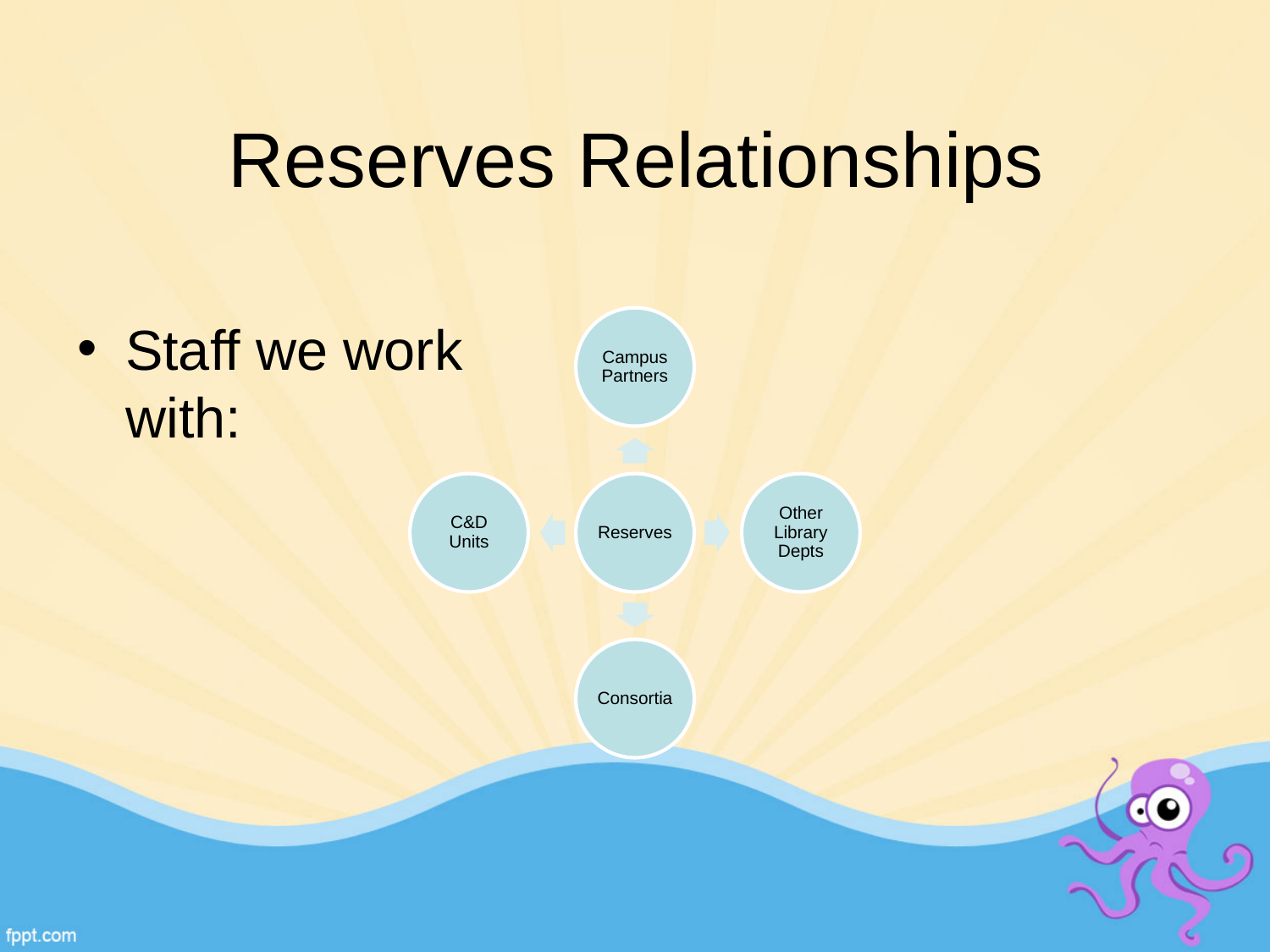

# Reserves Relationships
Staff we work with:

Campus Partners

C&D Units
Reserves
Other Library Depts

Consortia